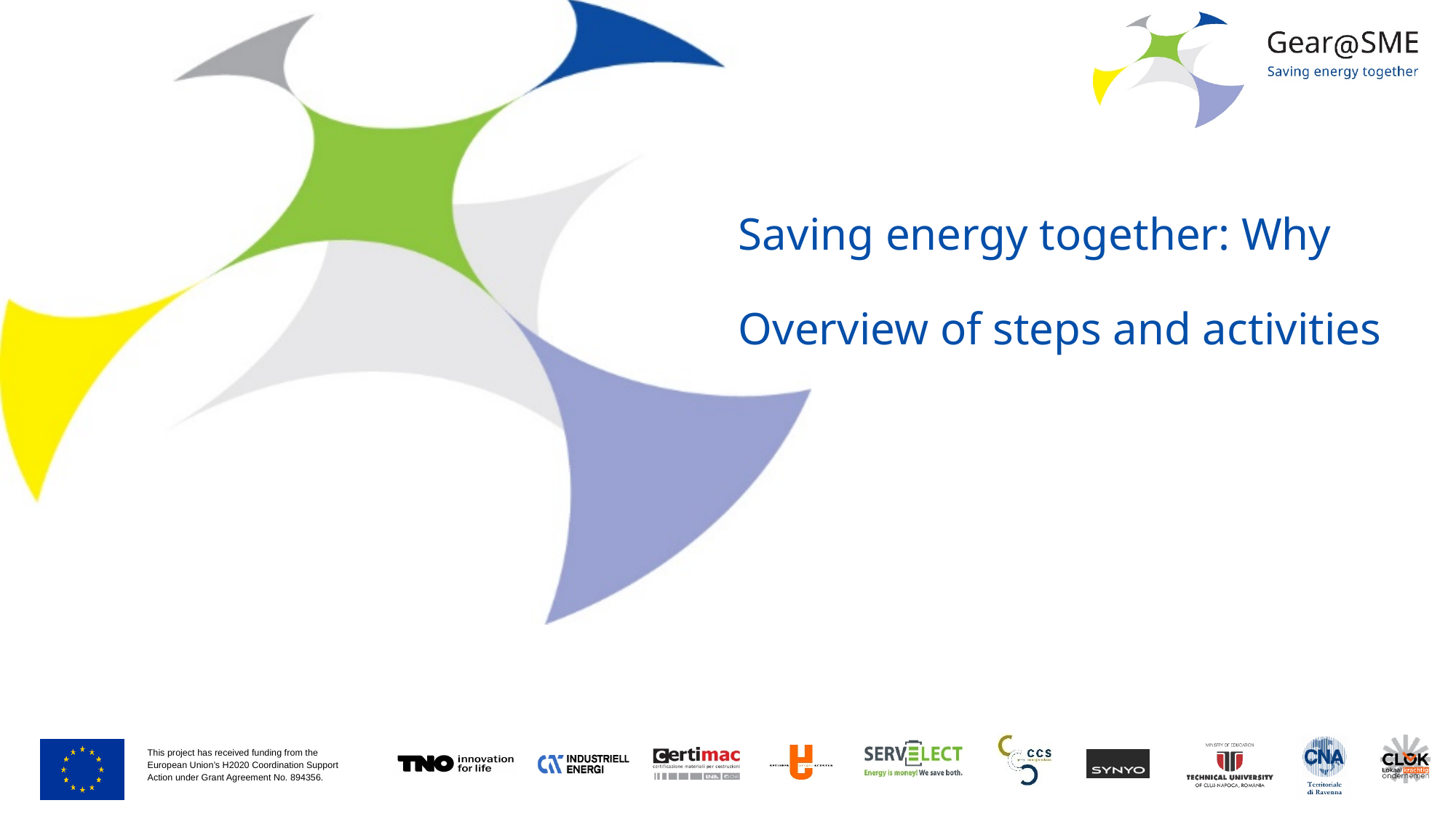

# Saving energy together: Why Overview of steps and activities